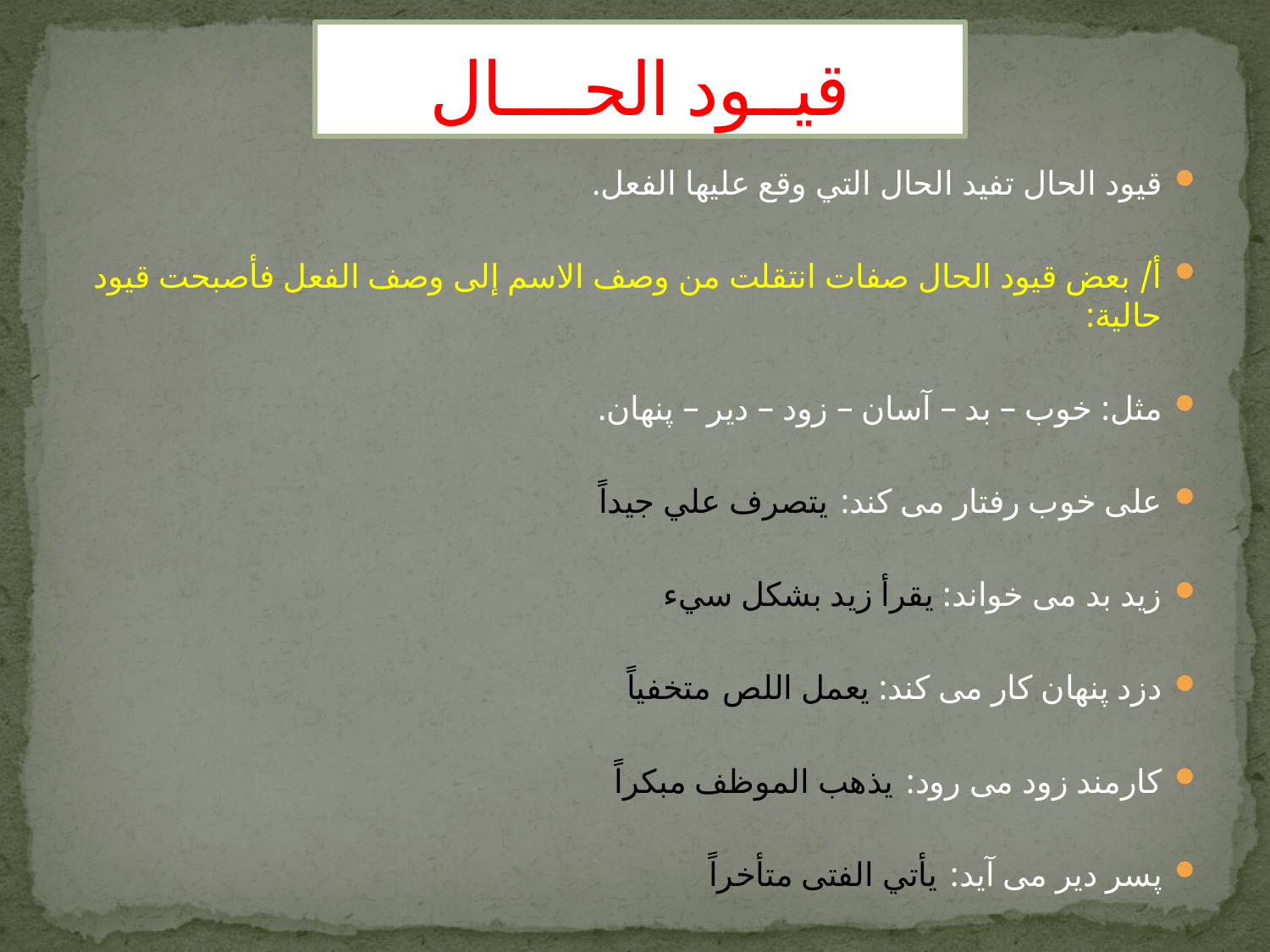

# قيــود الحــــال
قيود الحال تفيد الحال التي وقع عليها الفعل.

أ/ بعض قيود الحال صفات انتقلت من وصف الاسم إلى وصف الفعل فأصبحت قيود حالية:

مثل: خوب – بد – آسان – زود – دیر – پنهان.

علی خوب رفتار می کند: يتصرف علي جيداً

زید بد می خواند: يقرأ زيد بشكل سيء

دزد پنهان کار می کند: یعمل اللص متخفياً

کارمند زود می رود: يذهب الموظف مبكراً

پسر دیر می آید: يأتي الفتى متأخراً